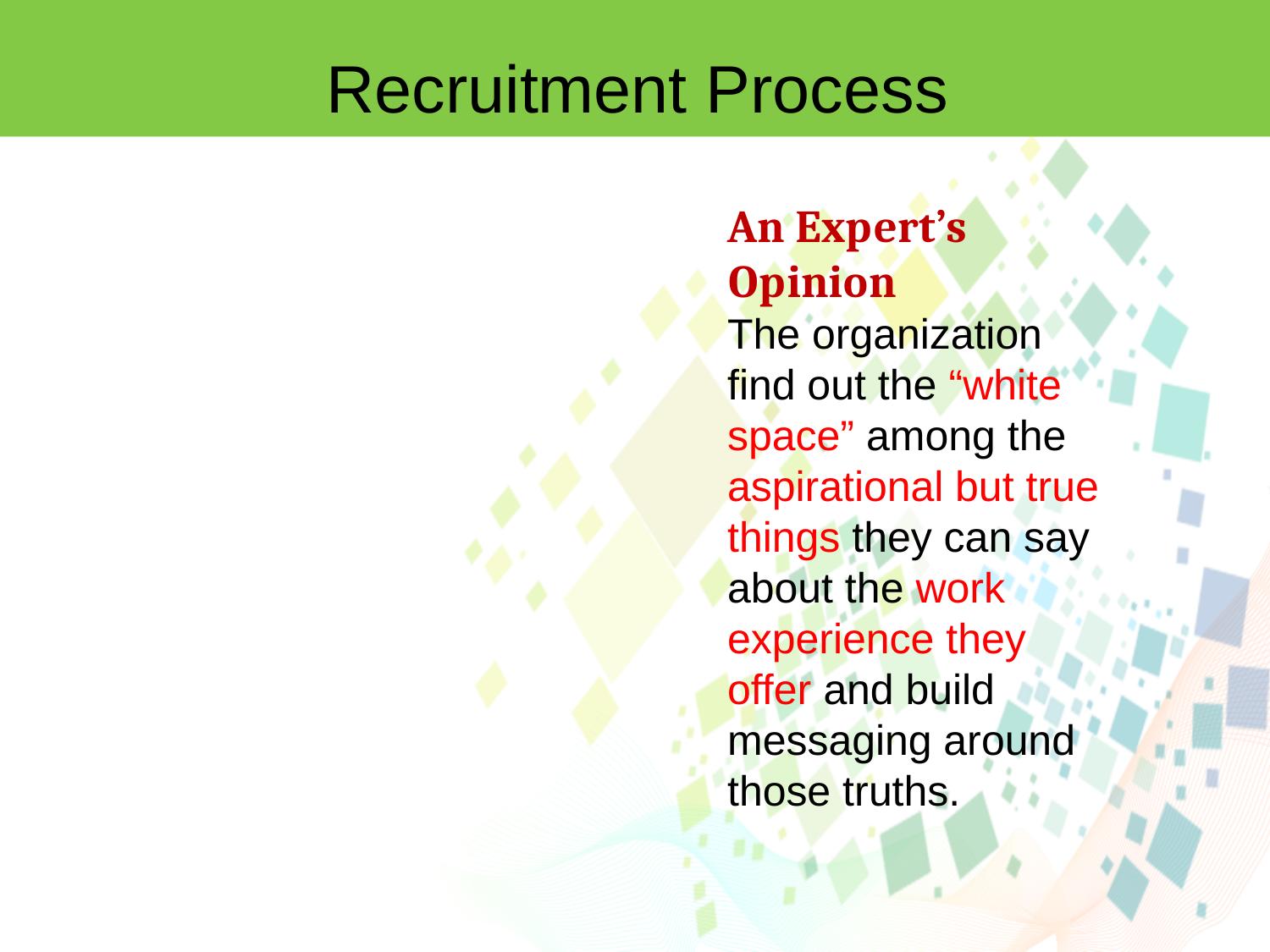

Recruitment Process
An Expert’s Opinion
The organization find out the “white space” among the aspirational but true things they can say about the work experience they offer and build messaging around those truths.